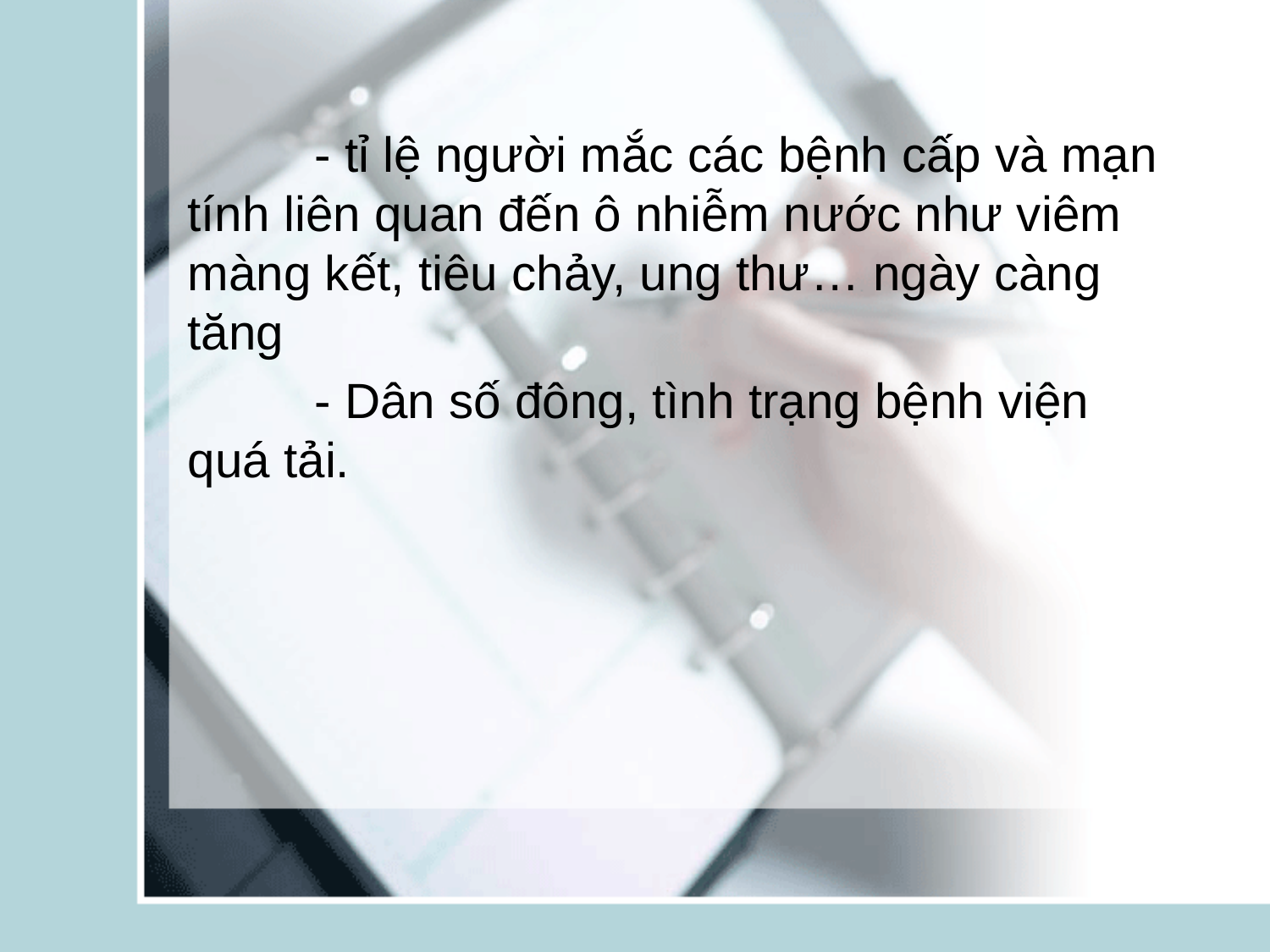

- tỉ lệ người mắc các bệnh cấp và mạn tính liên quan đến ô nhiễm nước như viêm màng kết, tiêu chảy, ung thư… ngày càng tăng
	- Dân số đông, tình trạng bệnh viện quá tải.